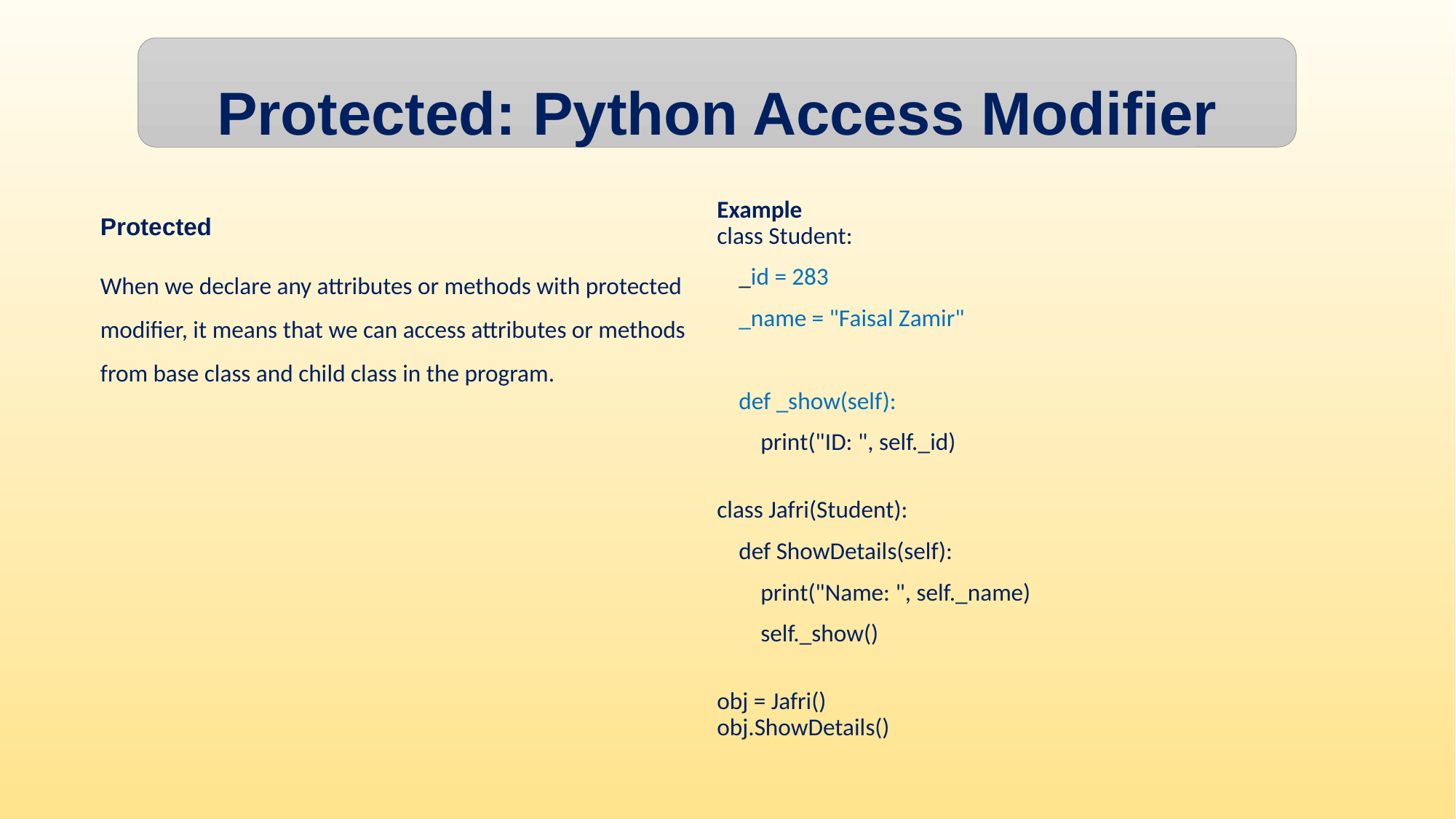

Protected: Python Access Modifier
Protected
When we declare any attributes or methods with protected modifier, it means that we can access attributes or methods from base class and child class in the program.

Example
class Student:
    _id = 283
    _name = "Faisal Zamir"

    def _show(self):
        print("ID: ", self._id)
class Jafri(Student):
    def ShowDetails(self):
        print("Name: ", self._name)
        self._show()
obj = Jafri()
obj.ShowDetails()